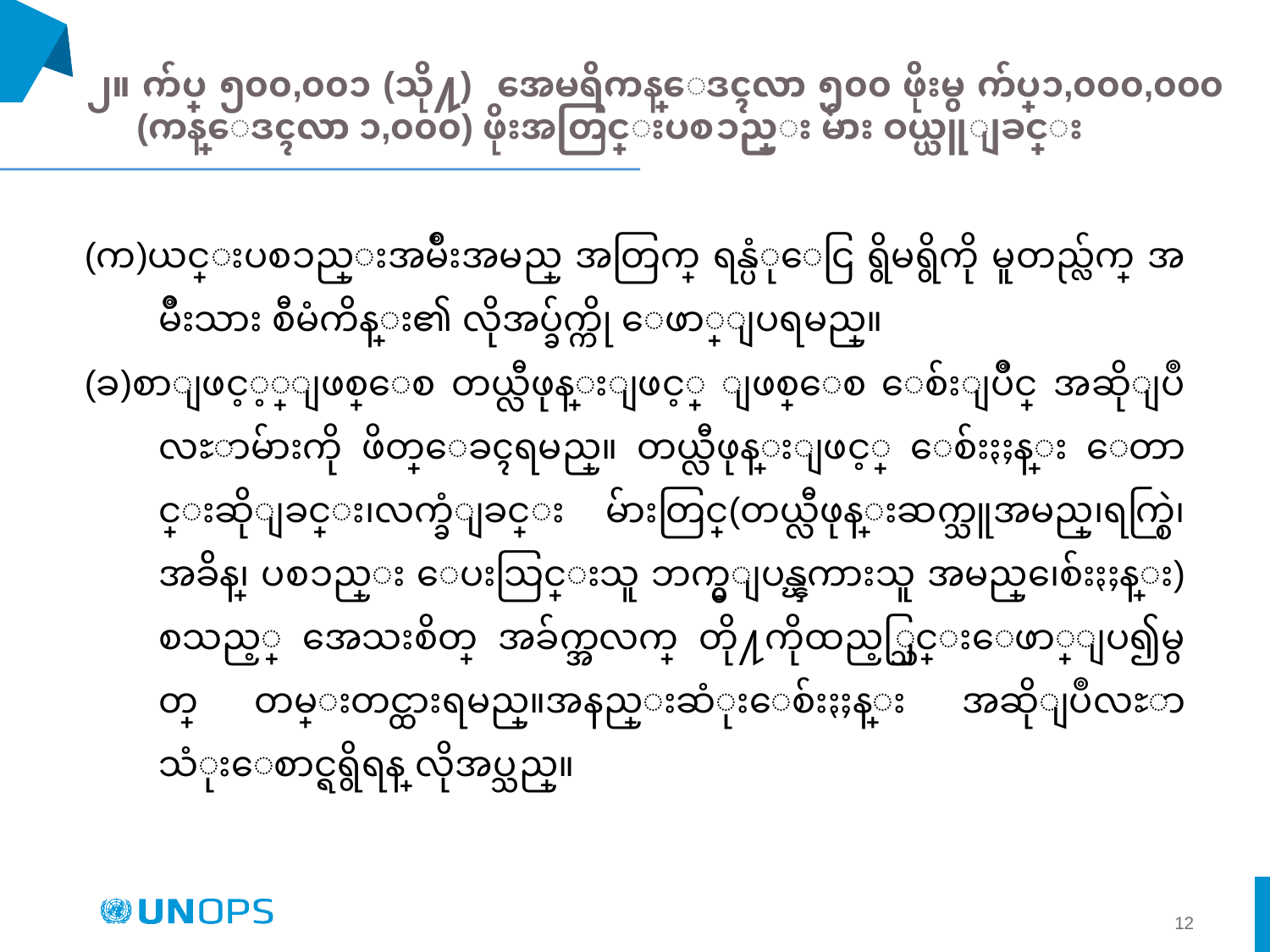

# ၂။ က်ပ္ ၅၀၀,၀၀၁ (သို႔)  အေမရိကန္ေဒၚလာ ၅၀၀ ဖိုးမွ က်ပ္၁,၀၀၀,၀၀၀ (ကန္ေဒၚလာ ၁,၀၀၀) ဖိုးအတြင္းပစၥည္း မ်ား ဝယ္ယူျခင္း
(က)ယင္းပစၥည္းအမ်ိဳးအမည္ အတြက္ ရန္ပံုေငြ ရွိမရွိကို မူတည္လ်က္ အမ်ိဳးသား စီမံကိန္း၏ လိုအပ္ခ်က္ကို ေဖာ္ျပရမည္။
(ခ)စာျဖင့့္ျဖစ္ေစ တယ္လီဖုန္းျဖင့္ ျဖစ္ေစ ေစ်းျပိဳင္ အဆိုျပဳလႊာမ်ားကို ဖိတ္ေခၚရမည္။ တယ္လီဖုန္းျဖင့္ ေစ်းႏႈန္း ေတာင္းဆိုျခင္း၊လက္ခံျခင္း မ်ားတြင္(တယ္လီဖုန္းဆက္သူအမည္၊ရက္စြဲ၊ အခ်ိန္၊ ပစၥည္း ေပးသြင္းသူ ဘက္မွျပန္ၾကားသူ အမည္၊ေစ်းႏႈန္း) စသည့္ အေသးစိတ္ အခ်က္အလက္ တို႔ကိုထည့္သြင္းေဖာ္ျပ၍မွတ္ တမ္းတင္ထားရမည္။အနည္းဆံုးေစ်းႏႈန္း အဆိုျပဳလႊာ သံုးေစာင္ရရွိရန္ လိုအပ္သည္။
12